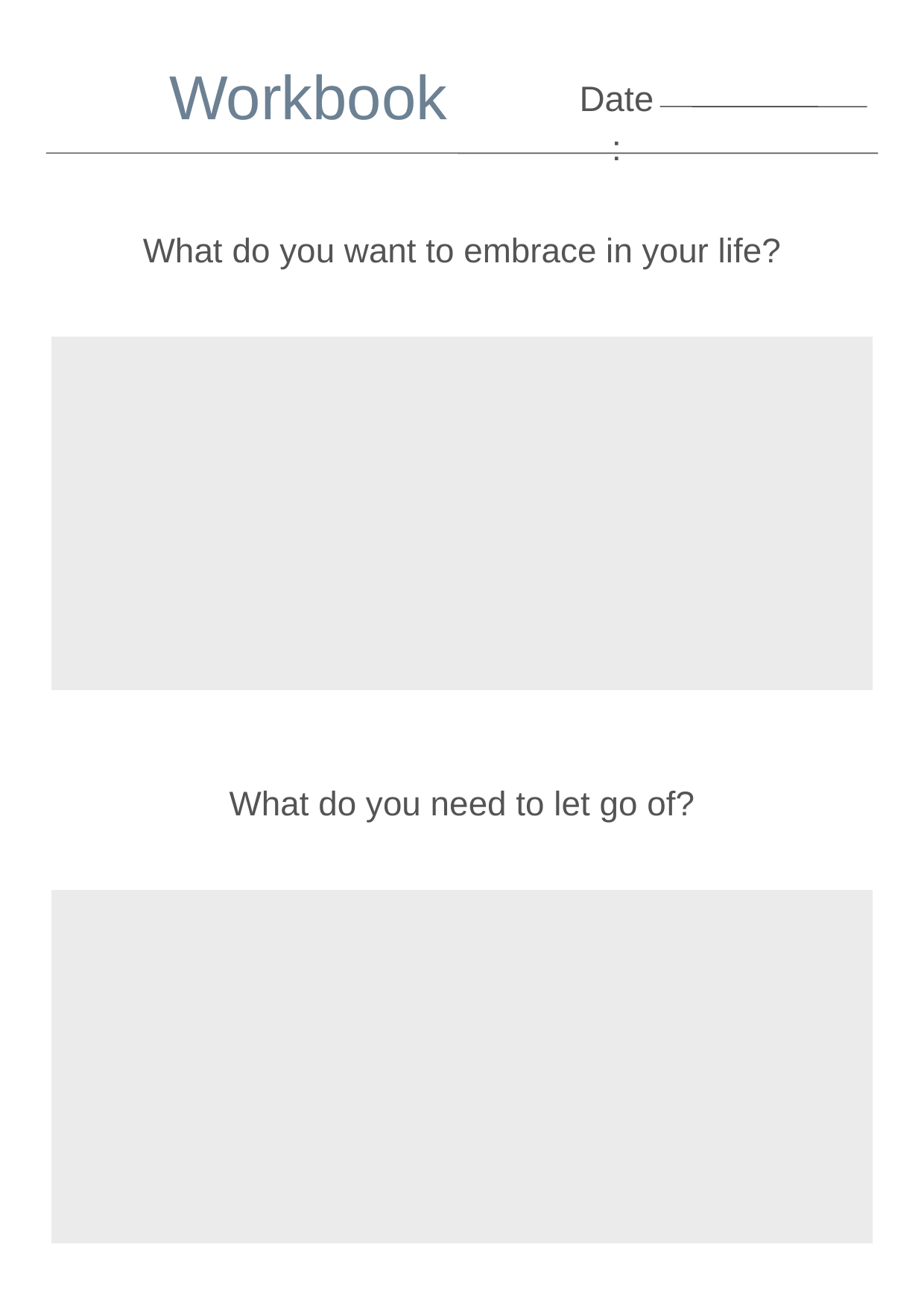

Workbook
Date:

What do you want to embrace in your life?

What do you need to let go of?